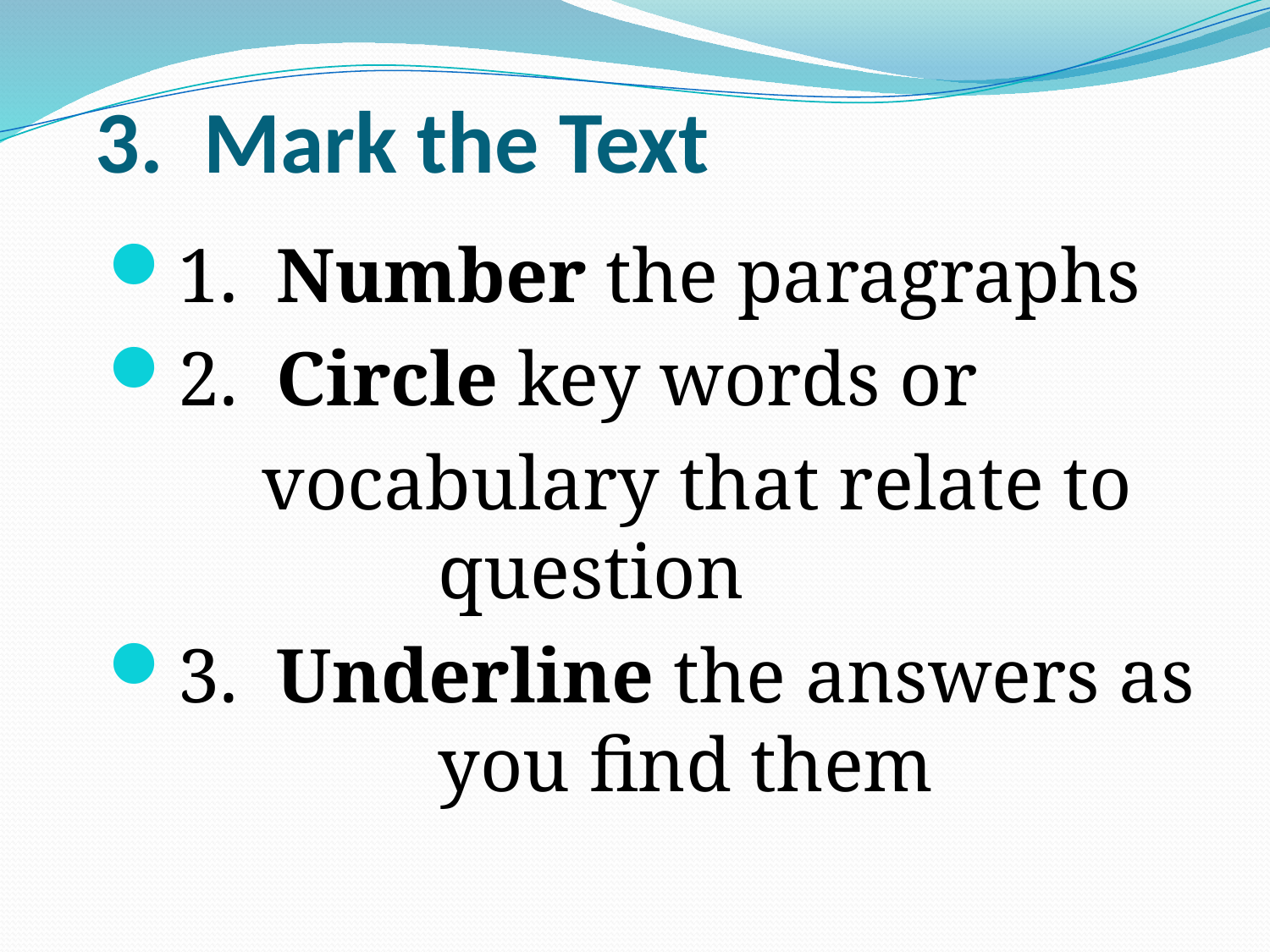

# 3.  Mark the Text
1.  Number the paragraphs
2.  Circle key words or
        vocabulary that relate to 			  question
3.  Underline the answers as 	 	  you find them